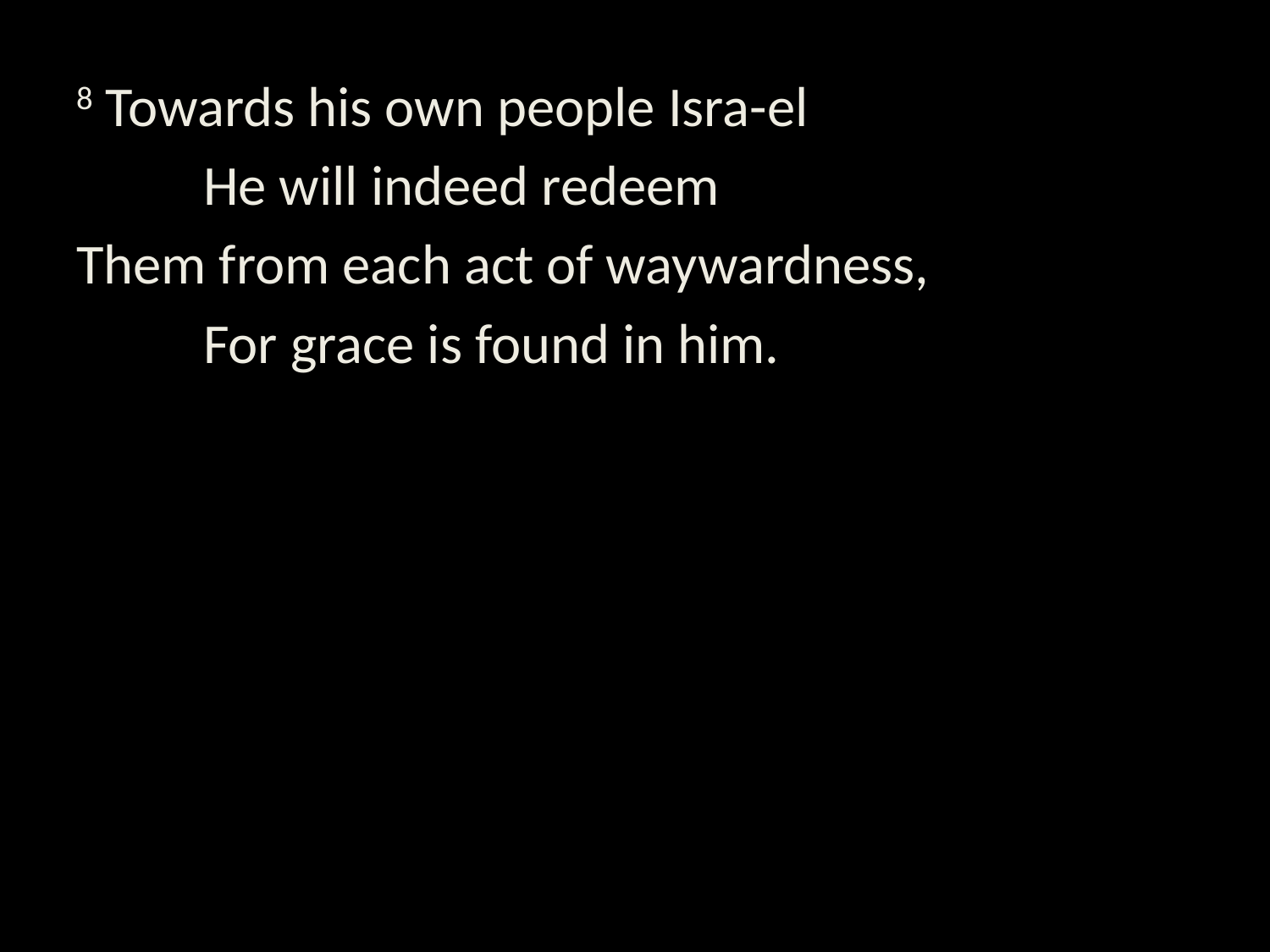

8 Towards his own people Isra-el
	He will indeed redeem
Them from each act of waywardness,
	For grace is found in him.